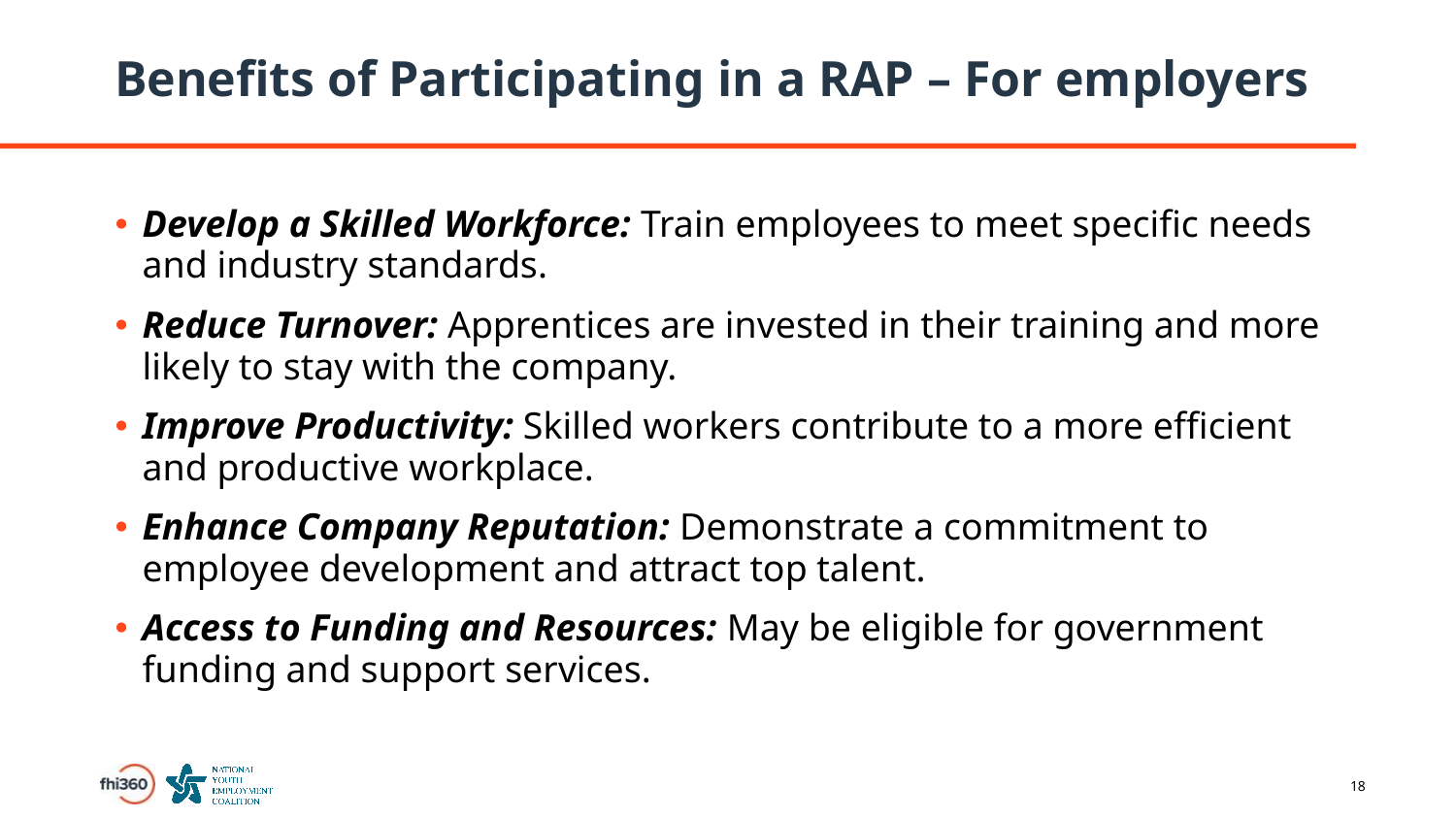

# Benefits of Participating in a RAP – For employers
Develop a Skilled Workforce: Train employees to meet specific needs and industry standards.
Reduce Turnover: Apprentices are invested in their training and more likely to stay with the company.
Improve Productivity: Skilled workers contribute to a more efficient and productive workplace.
Enhance Company Reputation: Demonstrate a commitment to employee development and attract top talent.
Access to Funding and Resources: May be eligible for government funding and support services.